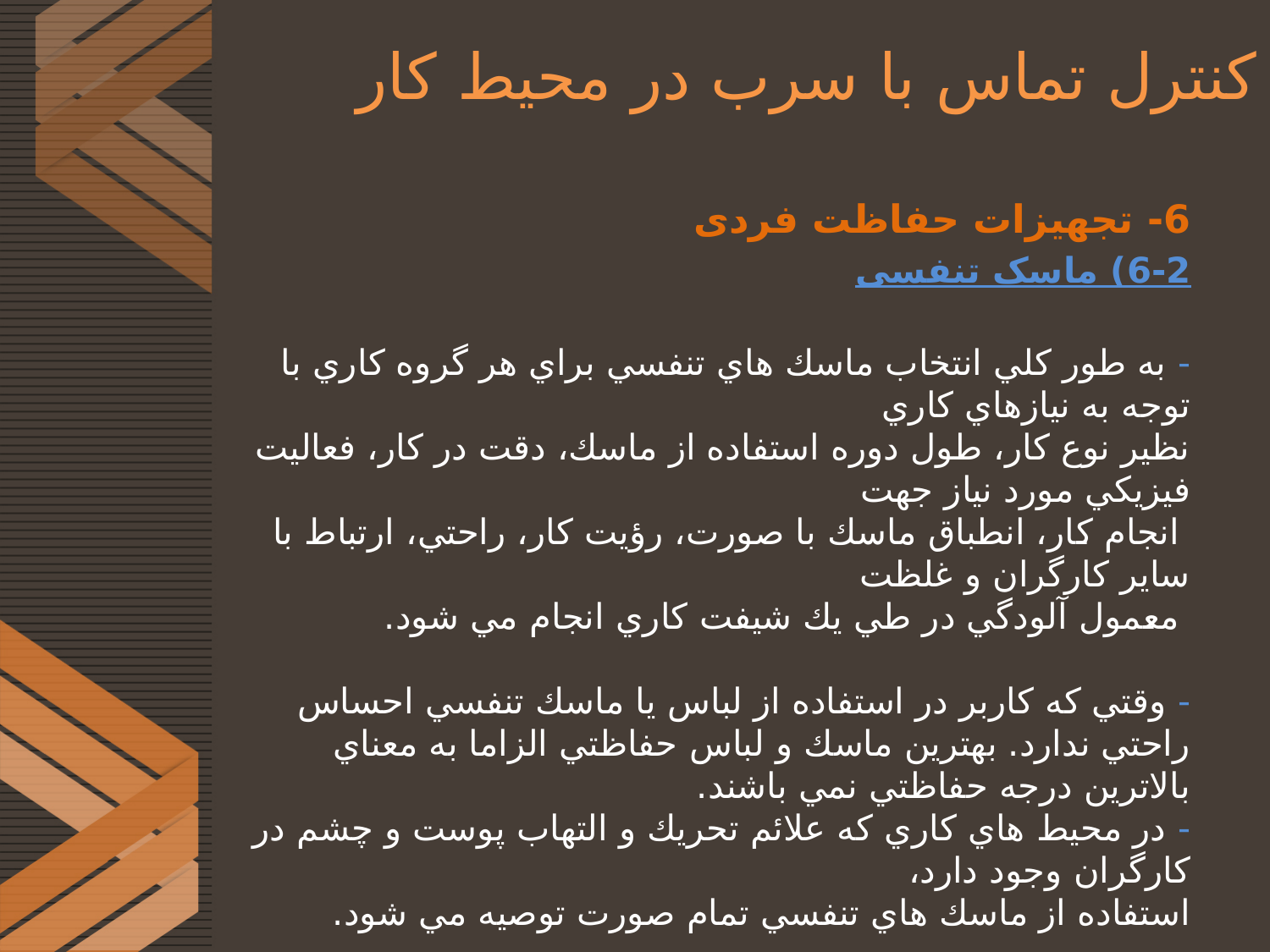

# کنترل تماس با سرب در محیط کار
6- تجهیزات حفاظت فردی
6-2) ماسک تنفسی

- به طور كلي انتخاب ماسك هاي تنفسي براي هر گروه كاري با توجه به نيازهاي كاري
نظير نوع كار، طول دوره استفاده از ماسك، دقت در كار، فعاليت فيزيکي مورد نياز جهت
 انجام كار، انطباق ماسك با صورت، رؤيت كار، راحتي، ارتباط با ساير كارگران و غلظت
 معمول آلودگي در طي يك شيفت كاري انجام مي شود.
- وقتي كه كاربر در استفاده از لباس يا ماسك تنفسي احساس راحتي ندارد. بهترين ماسك و لباس حفاظتي الزاما به معناي بالاترين درجه حفاظتي نمي باشند.
- در محيط هاي كاري كه علائم تحريك و التهاب پوست و چشم در كارگران وجود دارد،
استفاده از ماسك هاي تنفسي تمام صورت توصيه مي شود.